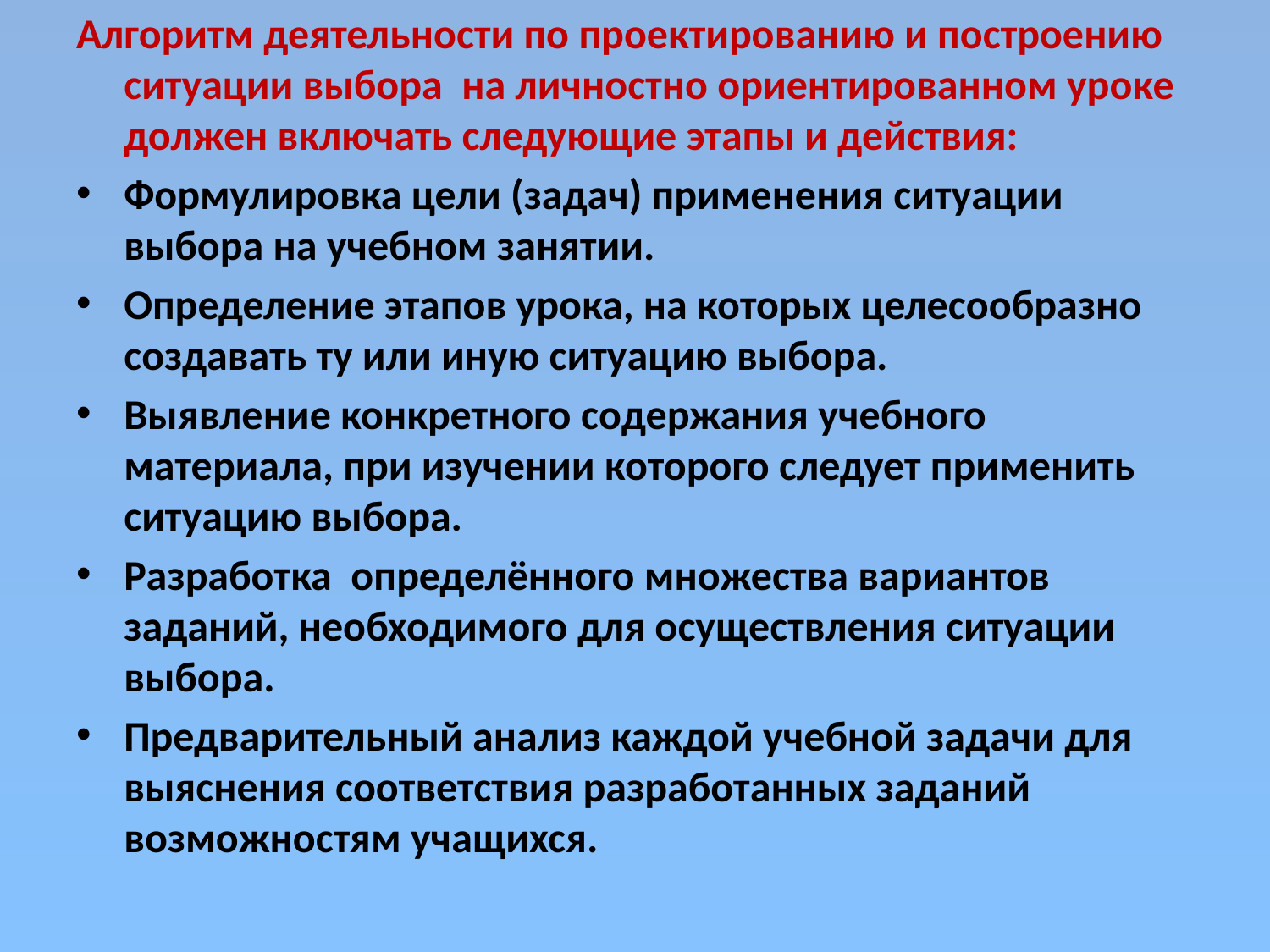

Алгоритм деятельности по проектированию и построению ситуации выбора  на личностно ориентированном уроке должен включать следующие этапы и действия:
Формулировка цели (задач) применения ситуации выбора на учебном занятии.
Определение этапов урока, на которых целесообразно создавать ту или иную ситуацию выбора.
Выявление конкретного содержания учебного материала, при изучении которого следует применить ситуацию выбора.
Разработка  определённого множества вариантов заданий, необходимого для осуществления ситуации выбора.
Предварительный анализ каждой учебной задачи для выяснения соответствия разработанных заданий возможностям учащихся.